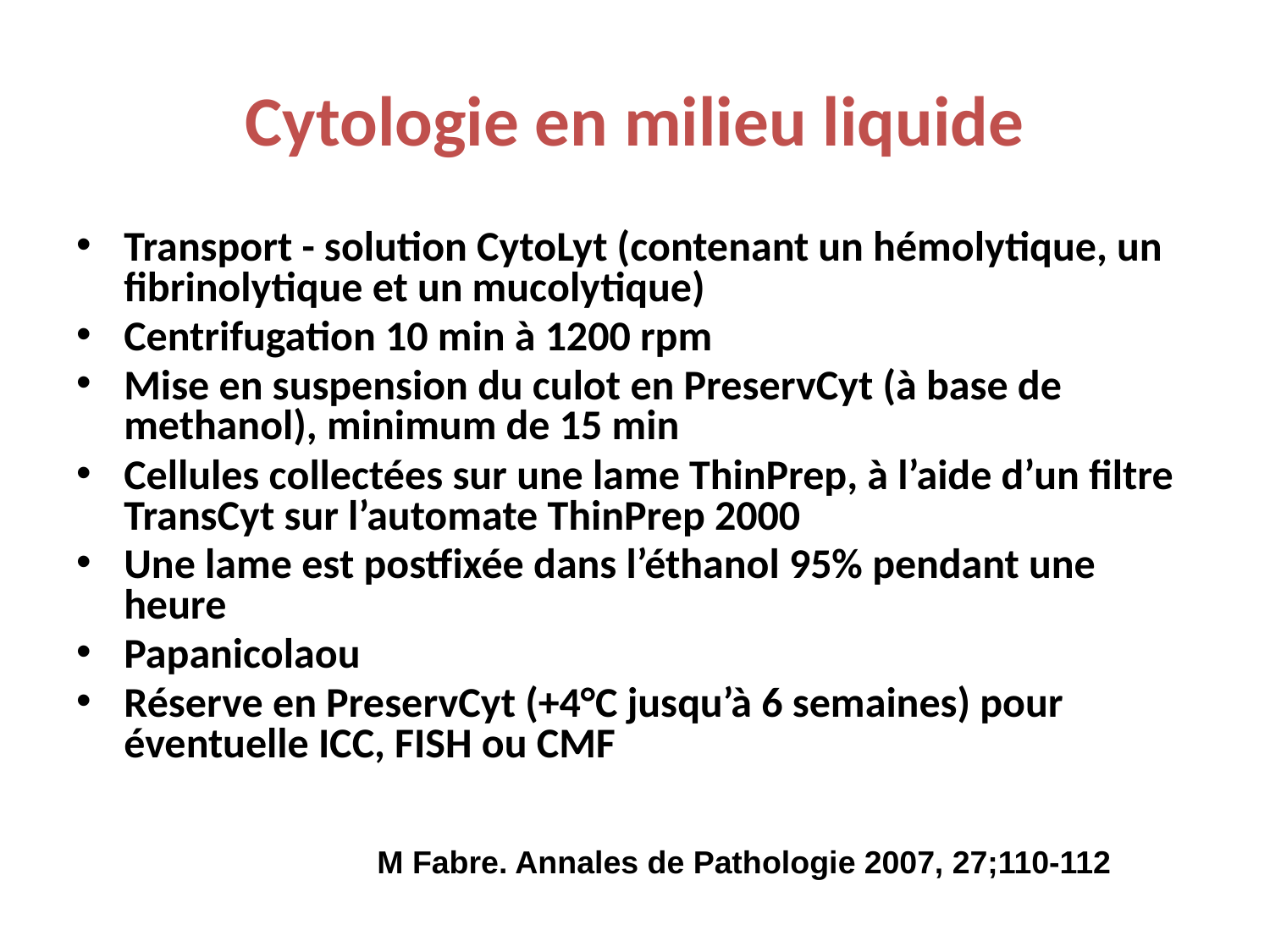

# Cytologie en milieu liquide
Transport - solution CytoLyt (contenant un hémolytique, un fibrinolytique et un mucolytique)
Centrifugation 10 min à 1200 rpm
Mise en suspension du culot en PreservCyt (à base de methanol), minimum de 15 min
Cellules collectées sur une lame ThinPrep, à l’aide d’un filtre TransCyt sur l’automate ThinPrep 2000
Une lame est postfixée dans l’éthanol 95% pendant une heure
Papanicolaou
Réserve en PreservCyt (+4°C jusqu’à 6 semaines) pour éventuelle ICC, FISH ou CMF
M Fabre. Annales de Pathologie 2007, 27;110-112